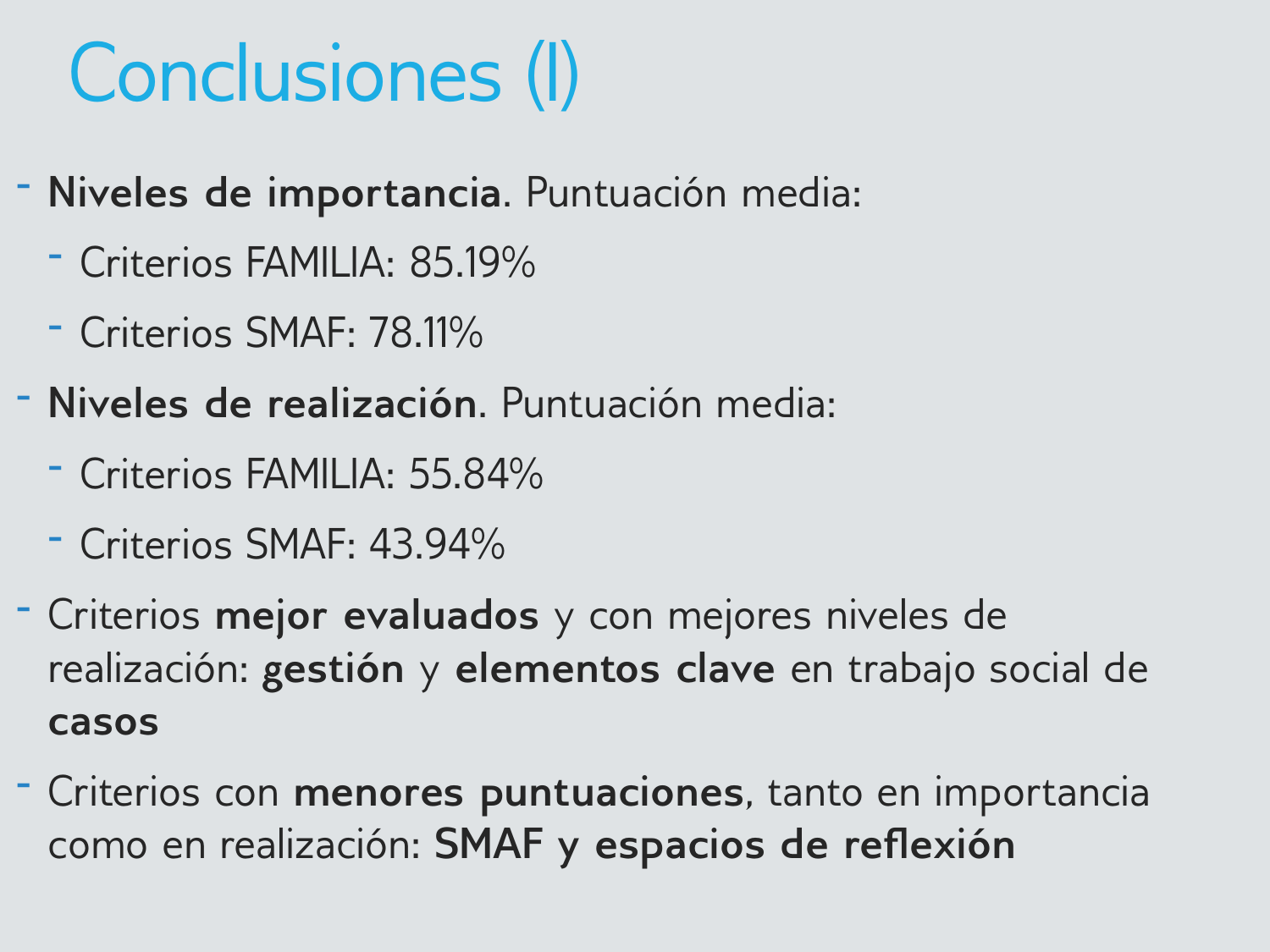

Conclusiones (I)
Niveles de importancia. Puntuación media:
Criterios FAMILIA: 85.19%
Criterios SMAF: 78.11%
Niveles de realización. Puntuación media:
Criterios FAMILIA: 55.84%
Criterios SMAF: 43.94%
Criterios mejor evaluados y con mejores niveles de realización: gestión y elementos clave en trabajo social de casos
Criterios con menores puntuaciones, tanto en importancia como en realización: SMAF y espacios de reflexión